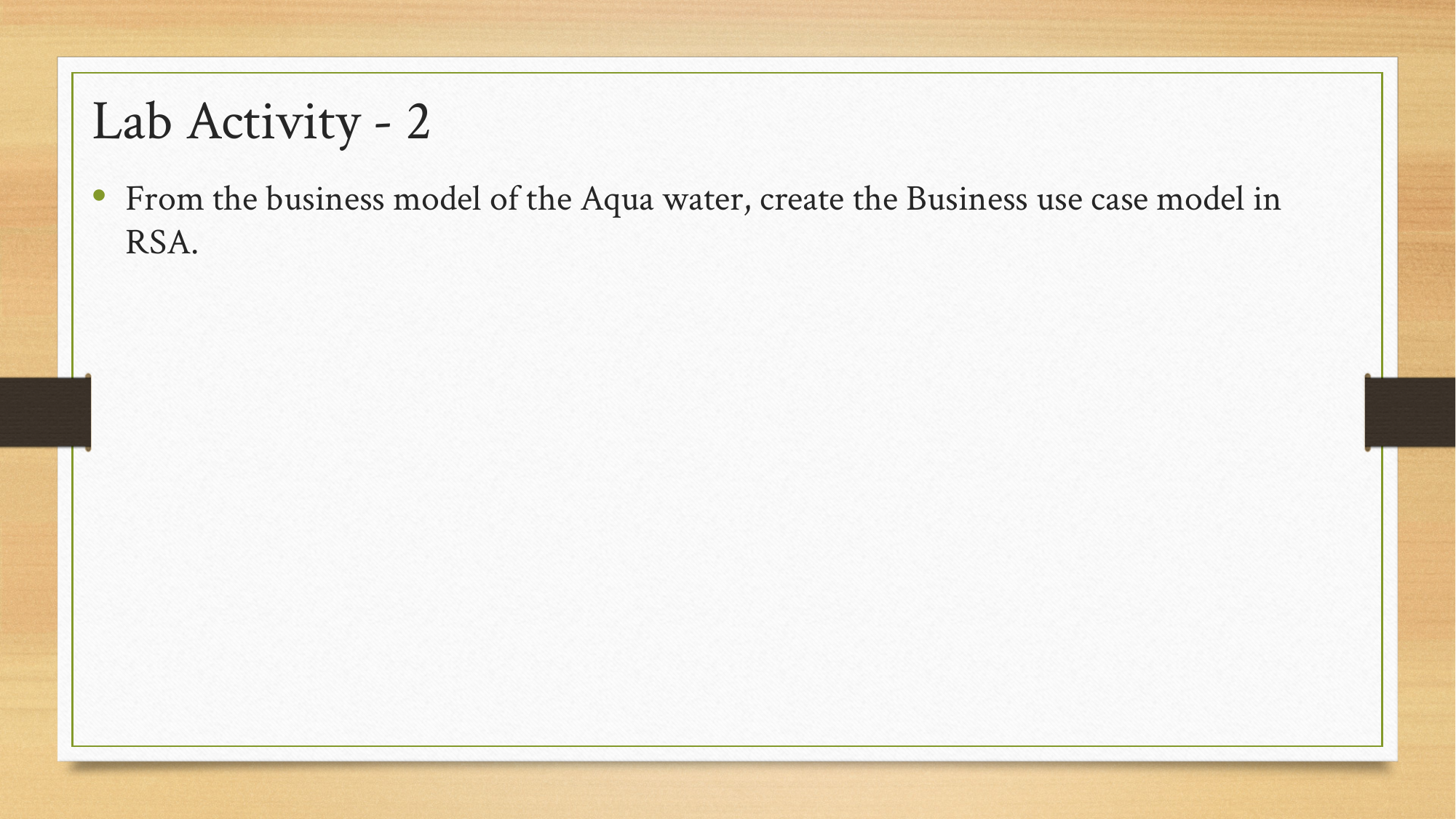

# Lab Activity - 2
From the business model of the Aqua water, create the Business use case model in RSA.